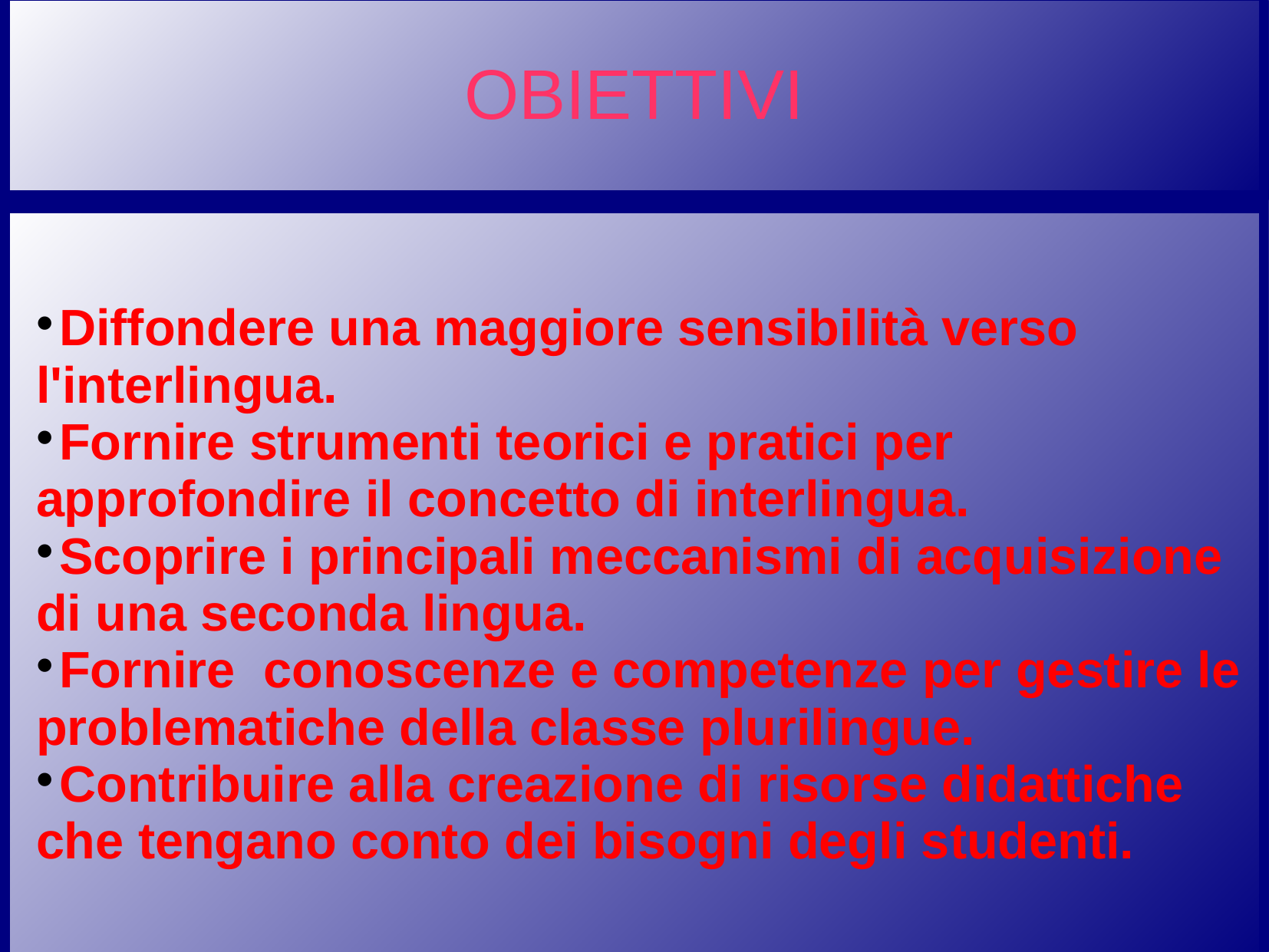

# OBIETTIVI
Diffondere una maggiore sensibilità verso l'interlingua.
Fornire strumenti teorici e pratici per approfondire il concetto di interlingua.
Scoprire i principali meccanismi di acquisizione di una seconda lingua.
Fornire  conoscenze e competenze per gestire le problematiche della classe plurilingue.
Contribuire alla creazione di risorse didattiche che tengano conto dei bisogni degli studenti.